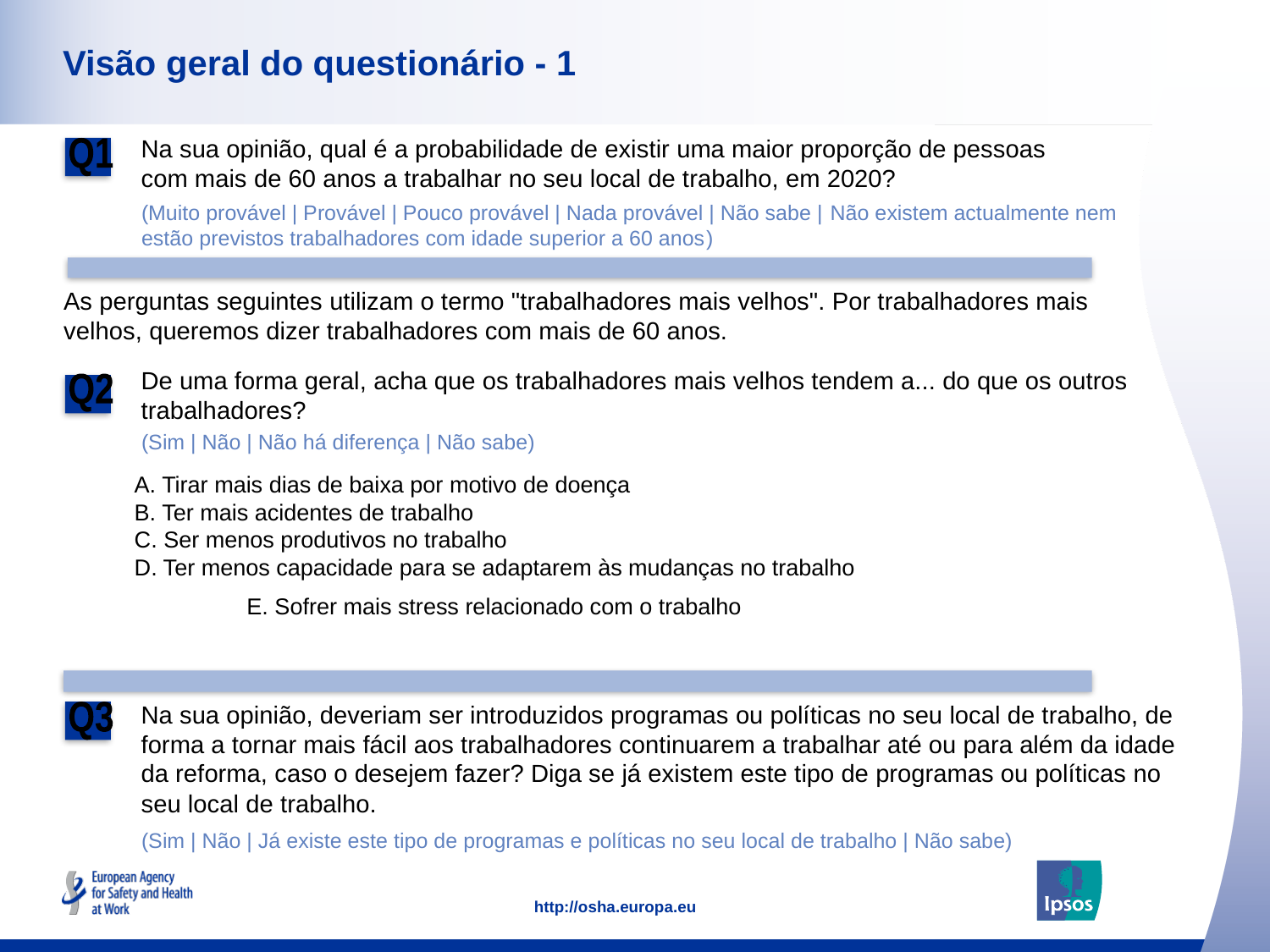

# Visão geral do questionário - 1
Na sua opinião, qual é a probabilidade de existir uma maior proporção de pessoas com mais de 60 anos a trabalhar no seu local de trabalho, em 2020?

Q1
(Muito provável | Provável | Pouco provável | Nada provável | Não sabe | Não existem actualmente nem estão previstos trabalhadores com idade superior a 60 anos)

As perguntas seguintes utilizam o termo "trabalhadores mais velhos". Por trabalhadores mais velhos, queremos dizer trabalhadores com mais de 60 anos.
De uma forma geral, acha que os trabalhadores mais velhos tendem a... do que os outros trabalhadores?
Q2

(Sim | Não | Não há diferença | Não sabe)
A. Tirar mais dias de baixa por motivo de doença
B. Ter mais acidentes de trabalho
C. Ser menos produtivos no trabalho
D. Ter menos capacidade para se adaptarem às mudanças no trabalho
E. Sofrer mais stress relacionado com o trabalho

Na sua opinião, deveriam ser introduzidos programas ou políticas no seu local de trabalho, de forma a tornar mais fácil aos trabalhadores continuarem a trabalhar até ou para além da idade da reforma, caso o desejem fazer? Diga se já existem este tipo de programas ou políticas no seu local de trabalho.

Q3
(Sim | Não | Já existe este tipo de programas e políticas no seu local de trabalho | Não sabe)